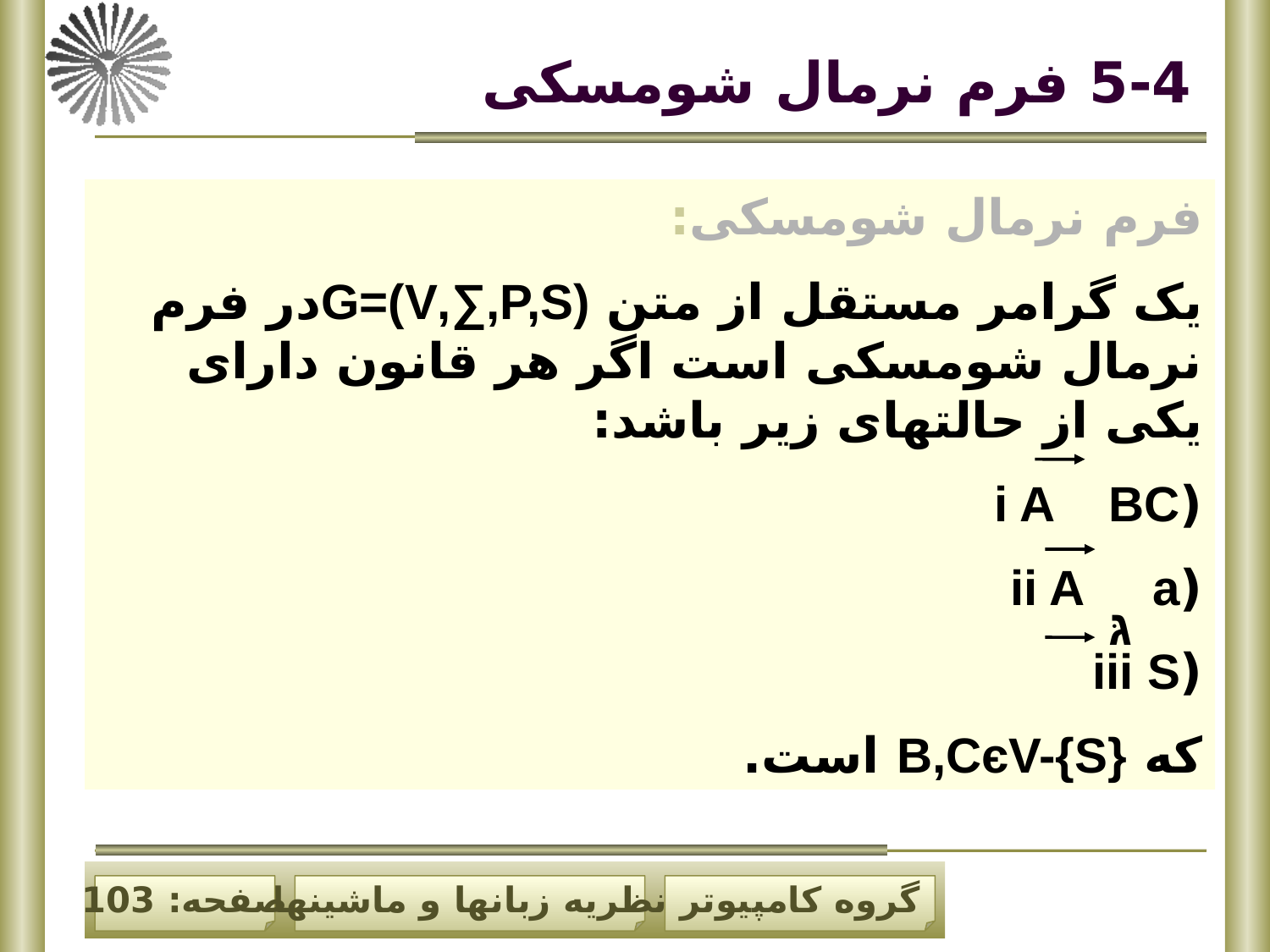

# 5-4 فرم نرمال شومسکی
فرم نرمال شومسکی:
یک گرامر مستقل از متن G=(V,∑,P,S)در فرم نرمال شومسکی است اگر هر قانون دارای یکی از حالتهای زیر باشد:
(i A    BC
(ii A     a
(iii S
که B,CєV-{S} است.

גּ